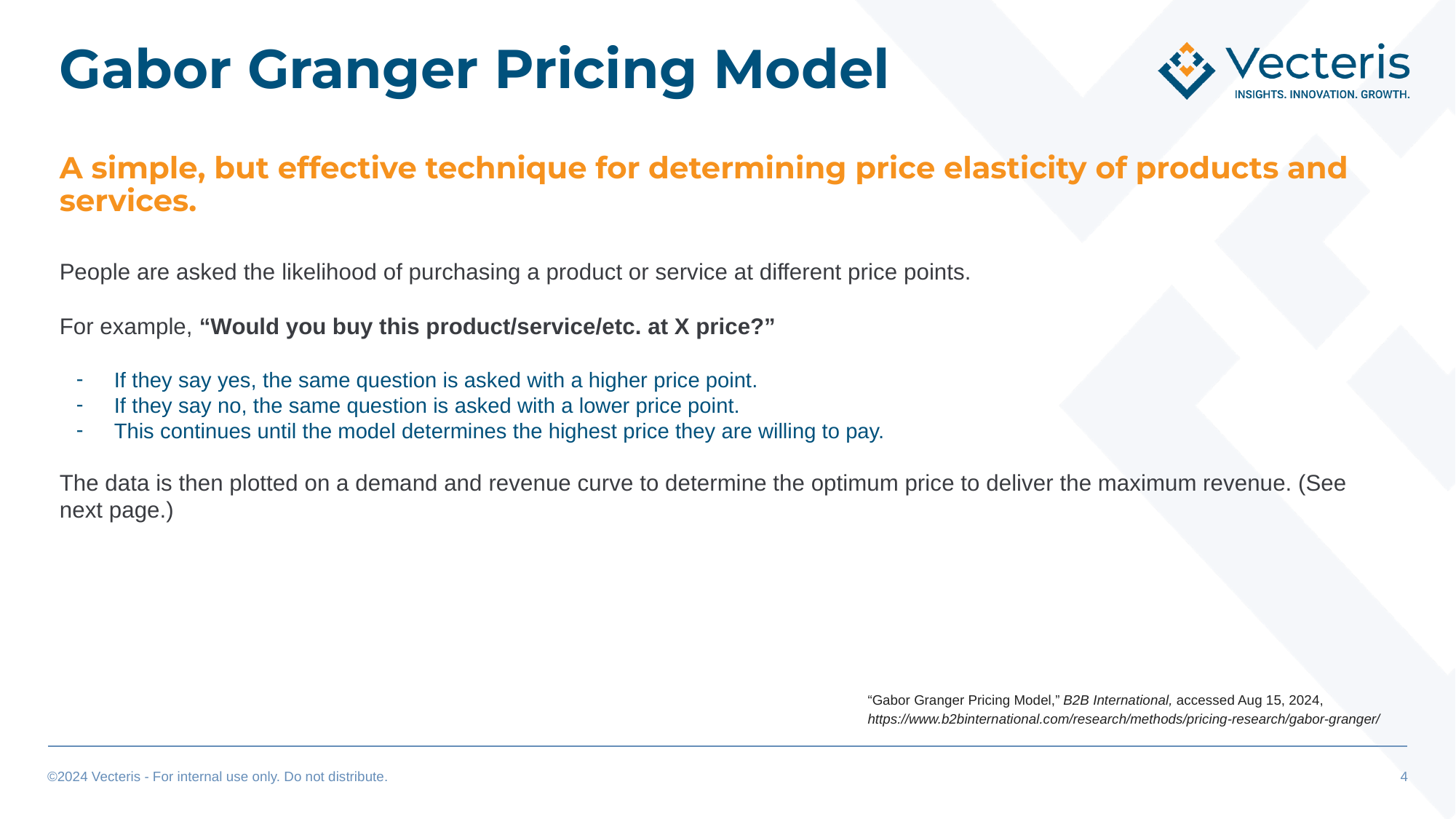

# Gabor Granger Pricing Model
A simple, but effective technique for determining price elasticity of products and services.
People are asked the likelihood of purchasing a product or service at different price points.

For example, “Would you buy this product/service/etc. at X price?”

If they say yes, the same question is asked with a higher price point.
If they say no, the same question is asked with a lower price point.
This continues until the model determines the highest price they are willing to pay.

The data is then plotted on a demand and revenue curve to determine the optimum price to deliver the maximum revenue. (See next page.)

“Gabor Granger Pricing Model,” B2B International, accessed Aug 15, 2024, https://www.b2binternational.com/research/methods/pricing-research/gabor-granger/